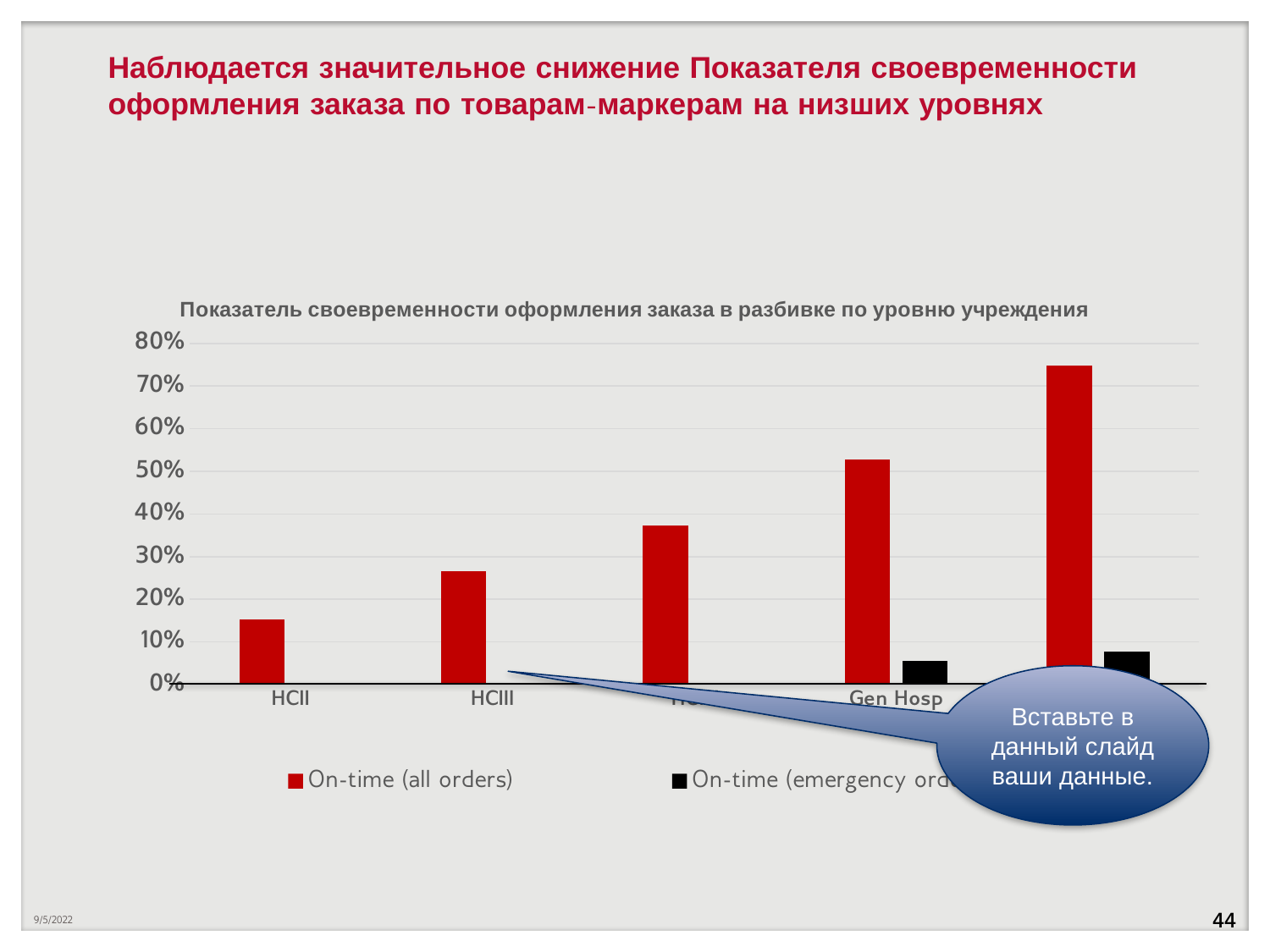

# Наблюдается значительное снижение Показателя своевременности оформления заказа по товарам-маркерам на низших уровнях

### Chart: Показатель своевременности оформления заказа в разбивке по уровню учреждения

| Category | On-time (all orders) | On-time (emergency orders) |
|---|---|---|
| HCII | 0.1527956989247312 | None |
| HCIII | 0.2658381502890173 | None |
| HCiV | 0.37325349301397204 | None |
| Gen Hosp | 0.5287037037037037 | 0.05555555555555555 |
| Reg Ref | 0.7487179487179486 | 0.07692307692307693 |
Вставьте в данный слайд ваши данные.
9/5/2022
44